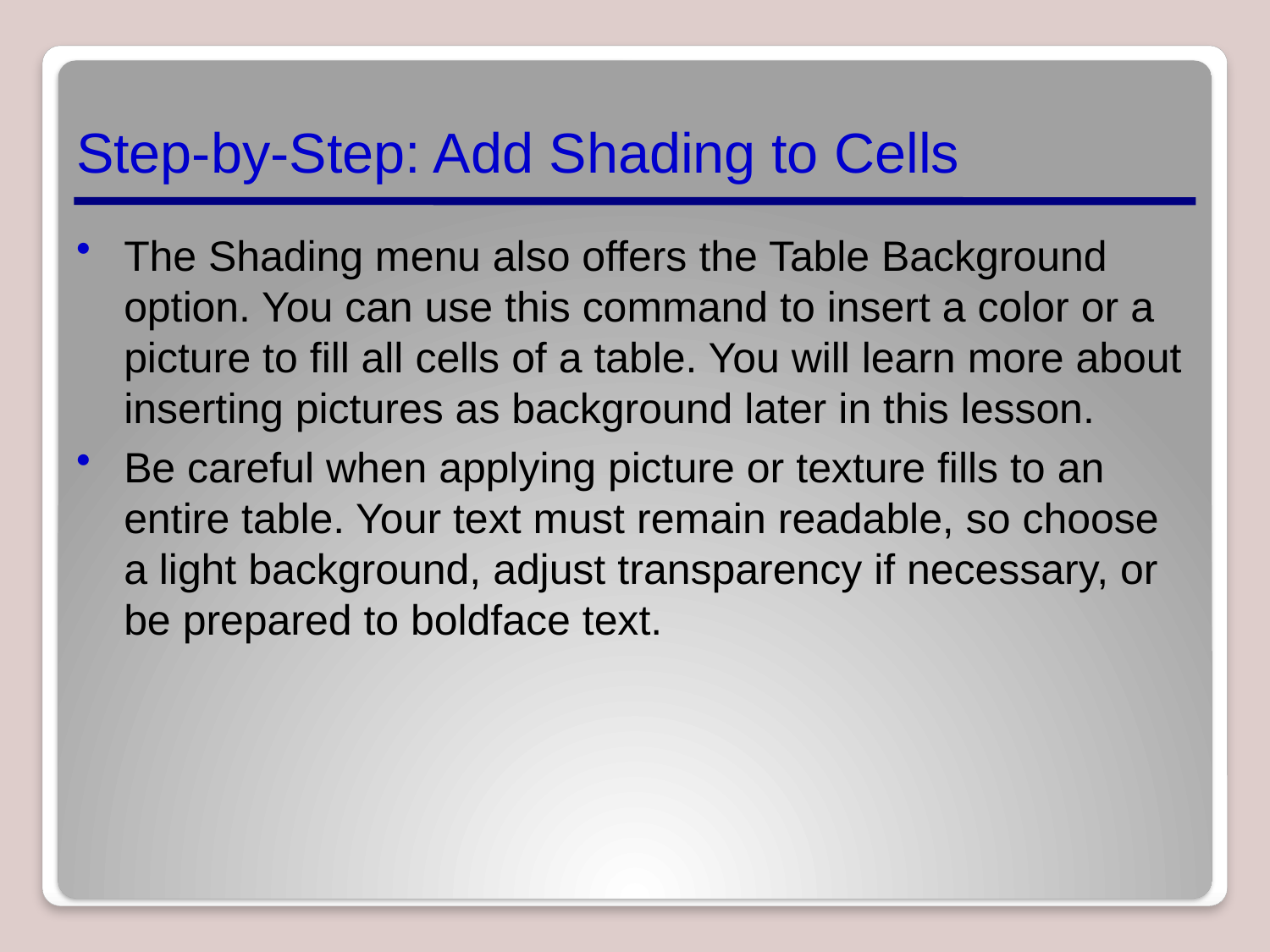

# Step-by-Step: Add Shading to Cells
The Shading menu also offers the Table Background option. You can use this command to insert a color or a picture to fill all cells of a table. You will learn more about inserting pictures as background later in this lesson.
Be careful when applying picture or texture fills to an entire table. Your text must remain readable, so choose a light background, adjust transparency if necessary, or be prepared to boldface text.